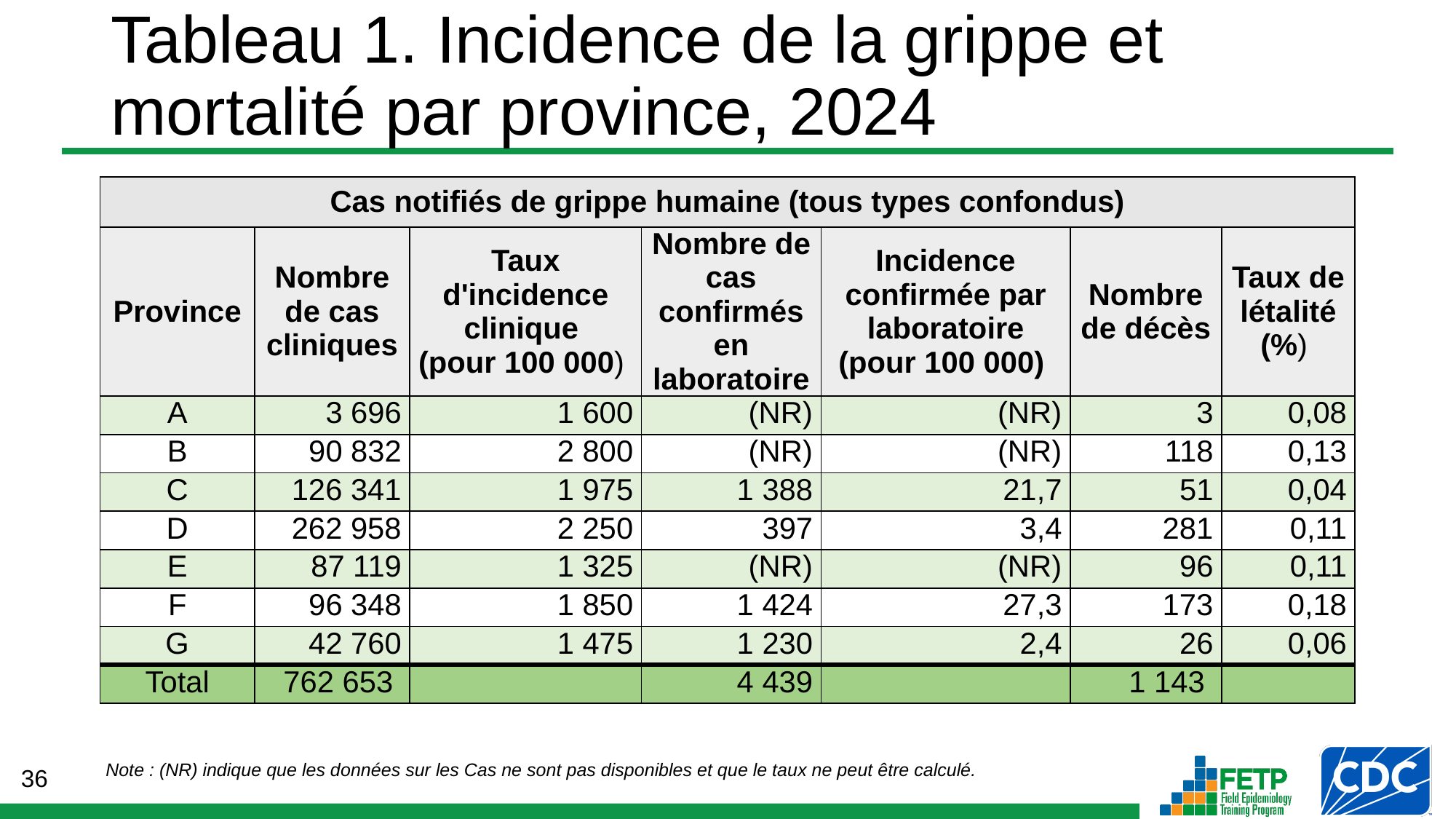

# Tableau 1. Incidence de la grippe et mortalité par province, 2024
| Cas notifiés de grippe humaine (tous types confondus) |  |  |  |  |  |  |
| --- | --- | --- | --- | --- | --- | --- |
| Province | Nombre de cas cliniques | Taux d'incidence clinique (pour 100 000) | Nombre de cas confirmés en laboratoire | Incidence confirmée par laboratoire (pour 100 000) | Nombre de décès | Taux de létalité (%) |
| A | 3 696 | 1 600 | (NR) | (NR) | 3 | 0,08 |
| B | 90 832 | 2 800 | (NR) | (NR) | 118 | 0,13 |
| C | 126 341 | 1 975 | 1 388 | 21,7 | 51 | 0,04 |
| D | 262 958 | 2 250 | 397 | 3,4 | 281 | 0,11 |
| E | 87 119 | 1 325 | (NR) | (NR) | 96 | 0,11 |
| F | 96 348 | 1 850 | 1 424 | 27,3 | 173 | 0,18 |
| G | 42 760 | 1 475 | 1 230 | 2,4 | 26 | 0,06 |
| Total | 762 653 |  | 4 439 |  | 1 143 |  |
Note : (NR) indique que les données sur les Cas ne sont pas disponibles et que le taux ne peut être calculé.